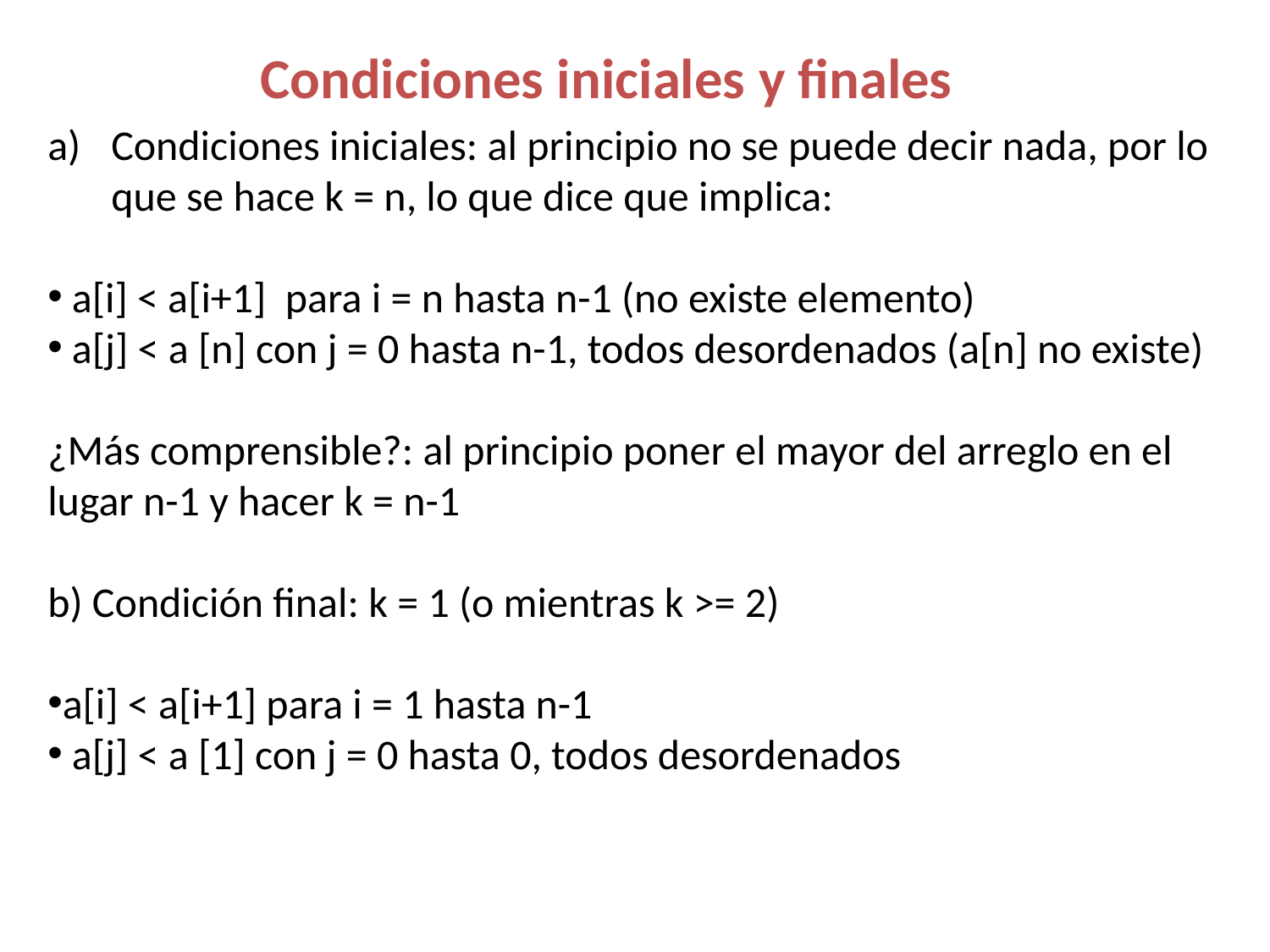

# Condiciones iniciales y finales
Condiciones iniciales: al principio no se puede decir nada, por lo que se hace k = n, lo que dice que implica:

 a[i] < a[i+1]  para i = n hasta n-1 (no existe elemento)
 a[j] < a [n] con j = 0 hasta n-1, todos desordenados (a[n] no existe)

¿Más comprensible?: al principio poner el mayor del arreglo en el lugar n-1 y hacer k = n-1

b) Condición final: k = 1 (o mientras k >= 2)

a[i] < a[i+1] para i = 1 hasta n-1
 a[j] < a [1] con j = 0 hasta 0, todos desordenados